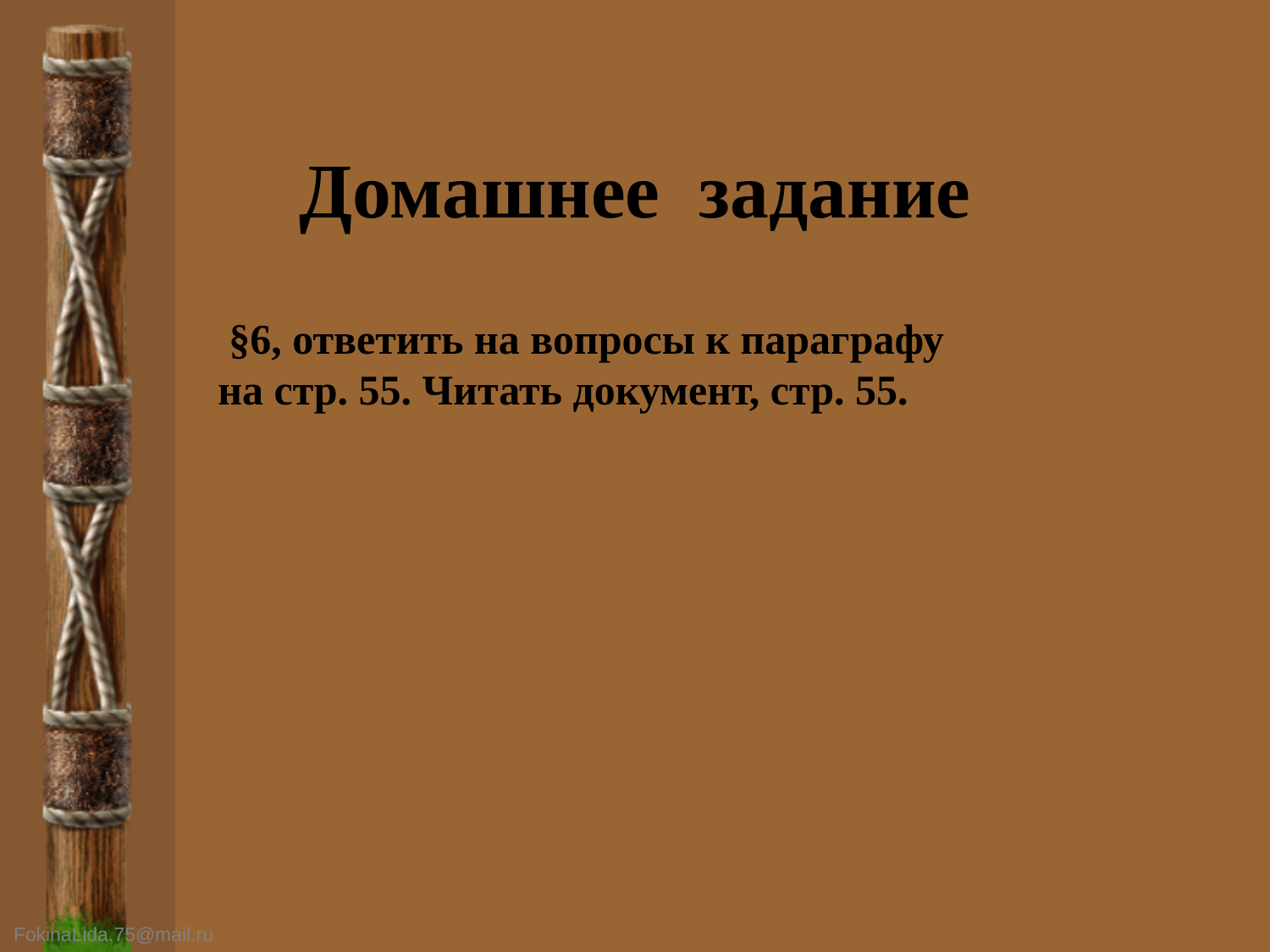

# Домашнее  задание
 §6, ответить на вопросы к параграфу
на стр. 55. Читать документ, стр. 55.